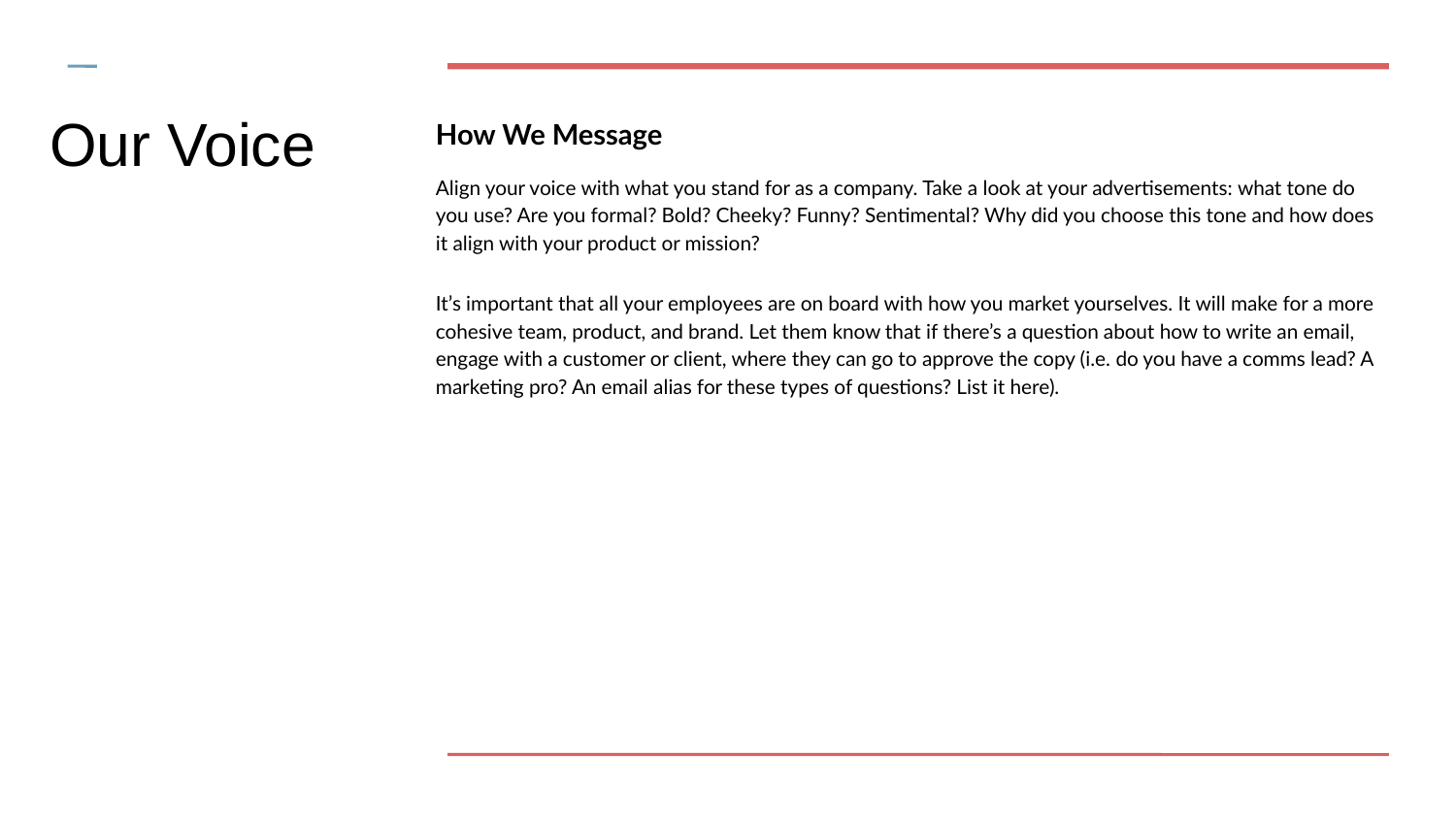

# Our Voice

How We Message
Align your voice with what you stand for as a company. Take a look at your advertisements: what tone do you use? Are you formal? Bold? Cheeky? Funny? Sentimental? Why did you choose this tone and how does it align with your product or mission?
It’s important that all your employees are on board with how you market yourselves. It will make for a more cohesive team, product, and brand. Let them know that if there’s a question about how to write an email, engage with a customer or client, where they can go to approve the copy (i.e. do you have a comms lead? A marketing pro? An email alias for these types of questions? List it here).